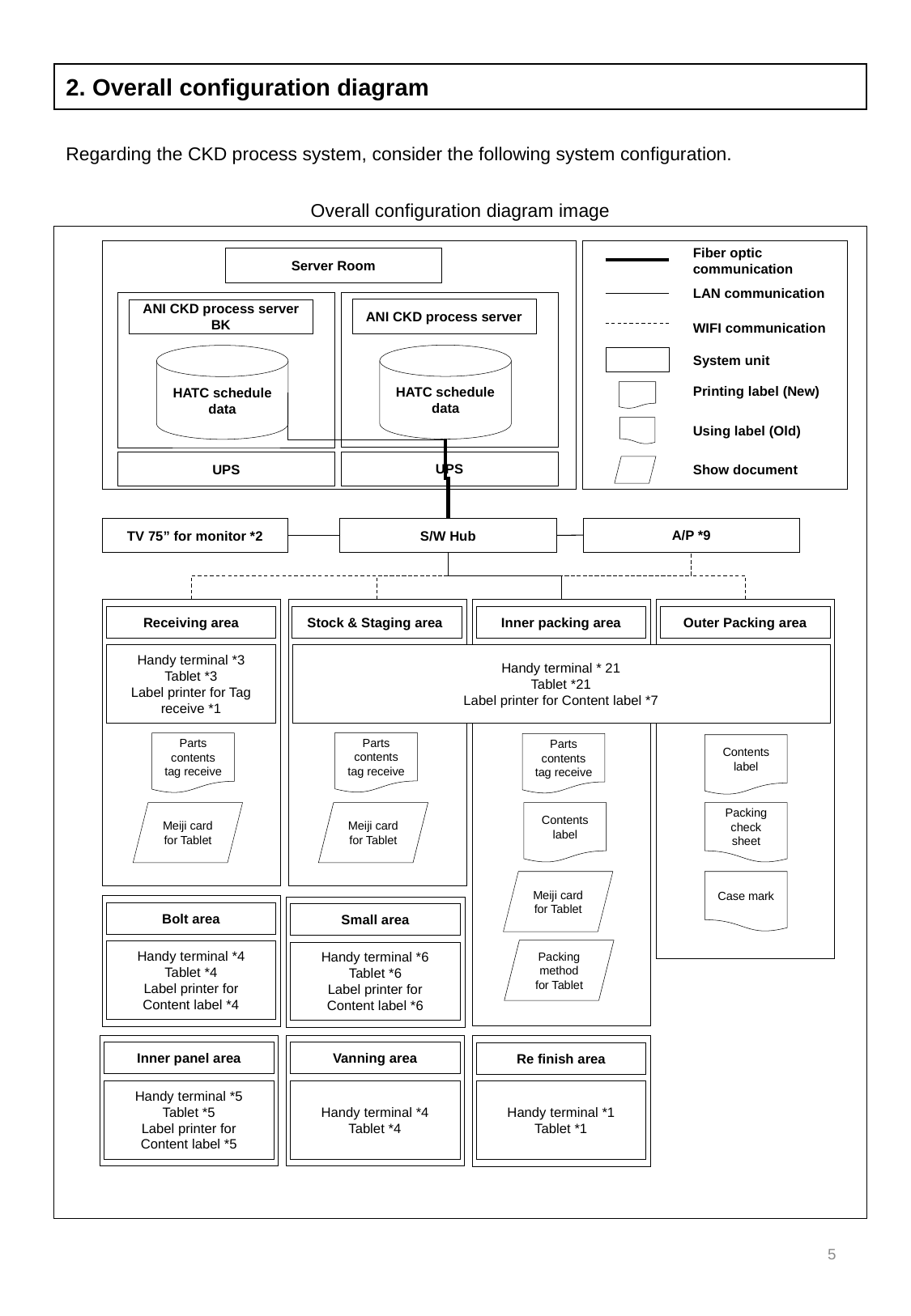

2. Overall configuration diagram
Regarding the CKD process system, consider the following system configuration.
Overall configuration diagram image

Fiber optic communication
Server Room
LAN communication

ANI CKD process server
ANI CKD process server BK
WIFI communication
System unit
HATC schedule data
HATC schedule data

Printing label (New)

Using label (Old)

UPS
UPS
Show document

A/P *9
TV 75” for monitor *2
S/W Hub

Outer Packing area
Receiving area
Stock & Staging area
Inner packing area
Handy terminal * 21
Tablet *21
Label printer for Content label *7
Handy terminal *3
Tablet *3
Label printer for Tag receive *1
Parts contents tag receive
Parts contents tag receive
Parts contents tag receive
Contents label
Meiji card for Tablet
Meiji card for Tablet
Contents label
Packing check sheet
Meiji card for Tablet
Case mark

Bolt area
Small area
Packing method for Tablet
Handy terminal *4
Tablet *4
Label printer for Content label *4
Handy terminal *6
Tablet *6
Label printer for Content label *6

Inner panel area
Vanning area
Re finish area
Handy terminal *5
Tablet *5
Label printer for Content label *5
Handy terminal *4
Tablet *4
Handy terminal *1
Tablet *1
5